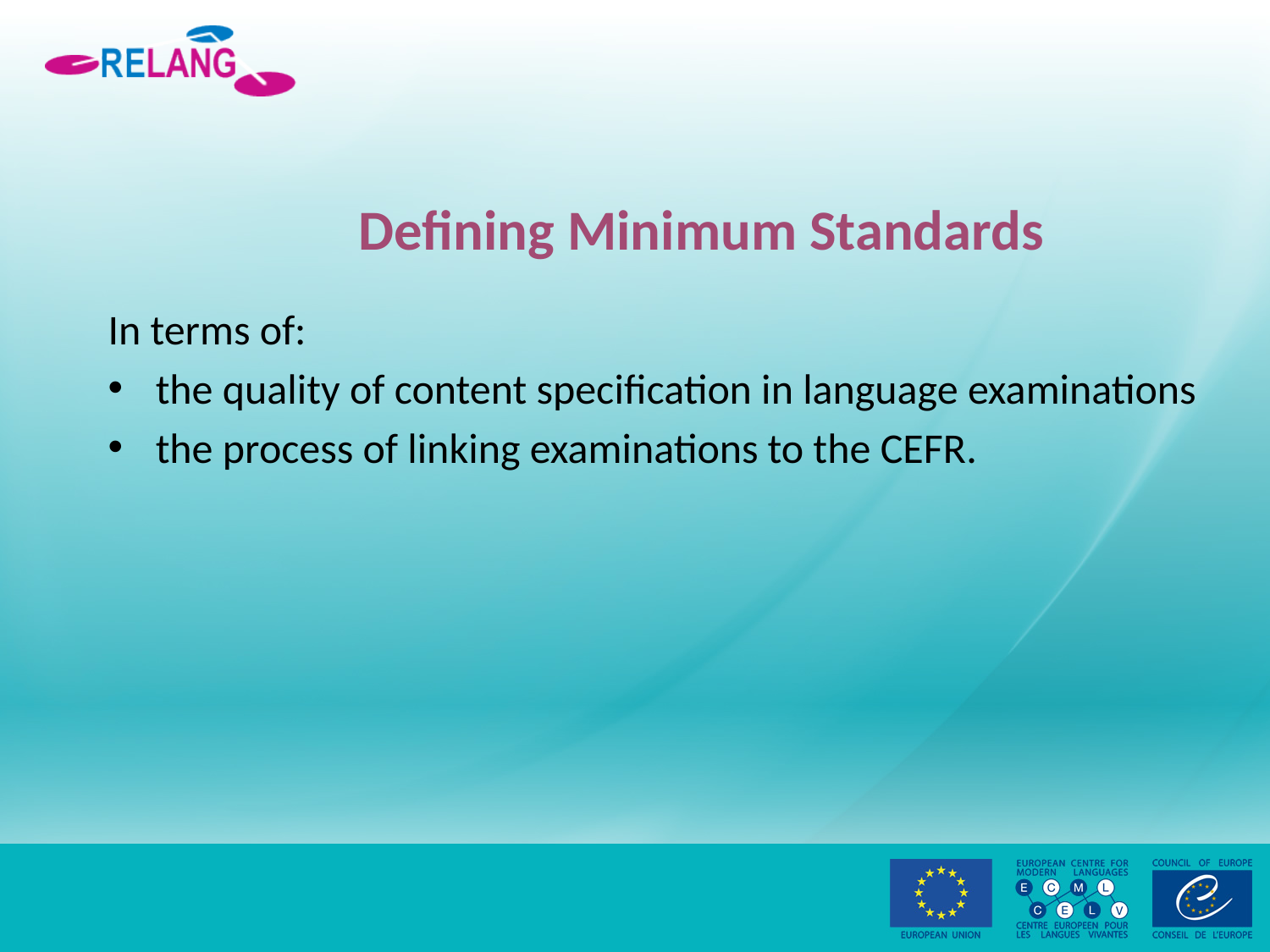

# Defining Minimum Standards
In terms of:
the quality of content specification in language examinations
the process of linking examinations to the CEFR.